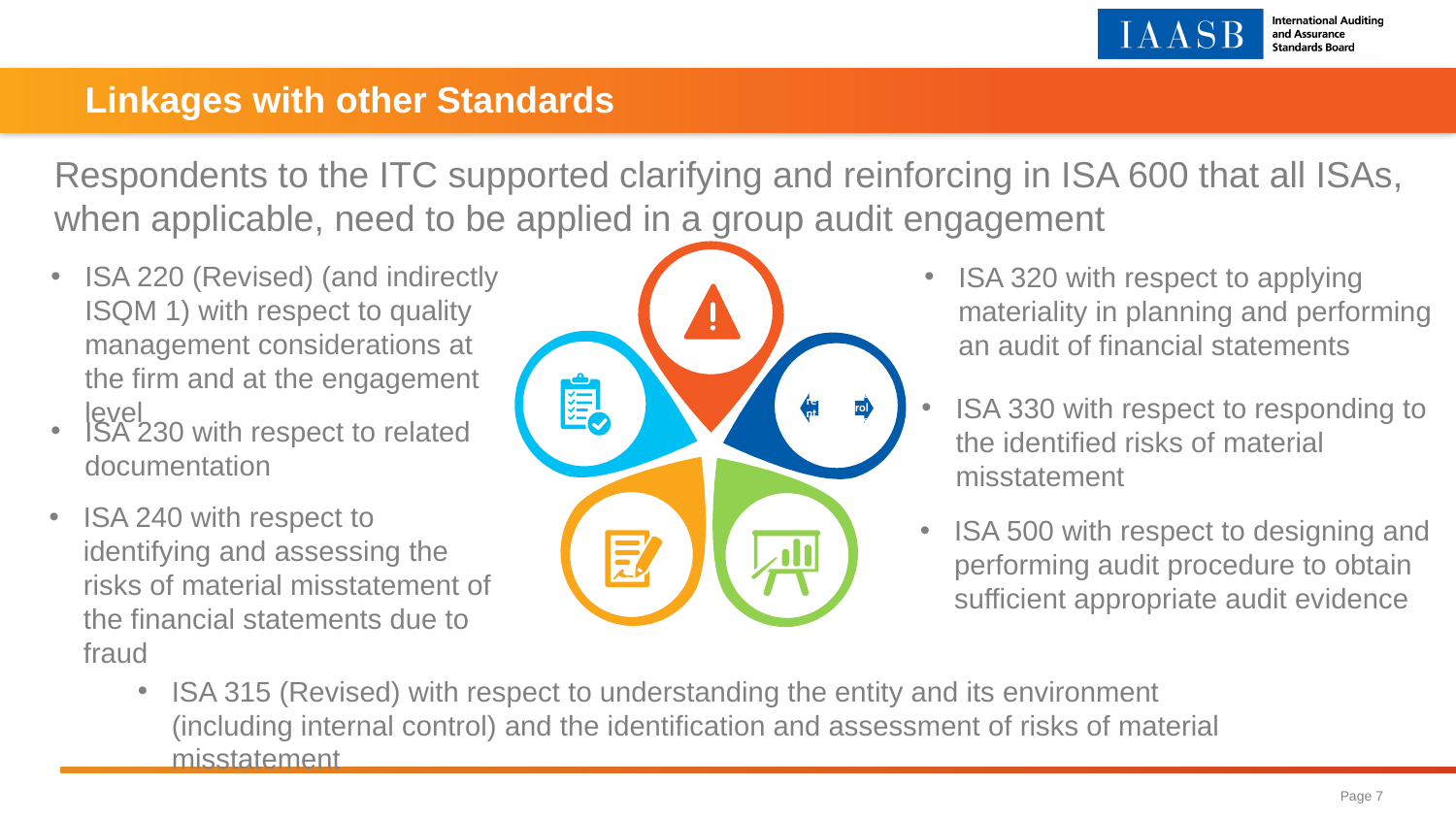

Linkages with other Standards
Respondents to the ITC supported clarifying and reinforcing in ISA 600 that all ISAs, when applicable, need to be applied in a group audit engagement

ISA 220 (Revised) (and indirectly ISQM 1) with respect to quality management considerations at the firm and at the engagement level
ISA 320 with respect to applying materiality in planning and performing an audit of financial statements

Inherent risk
Control risk
ISA 330 with respect to responding to the identified risks of material misstatement
ISA 230 with respect to related documentation
ISA 240 with respect to identifying and assessing the risks of material misstatement of the financial statements due to fraud
ISA 500 with respect to designing and performing audit procedure to obtain sufficient appropriate audit evidence
ISA 315 (Revised) with respect to understanding the entity and its environment (including internal control) and the identification and assessment of risks of material misstatement
7